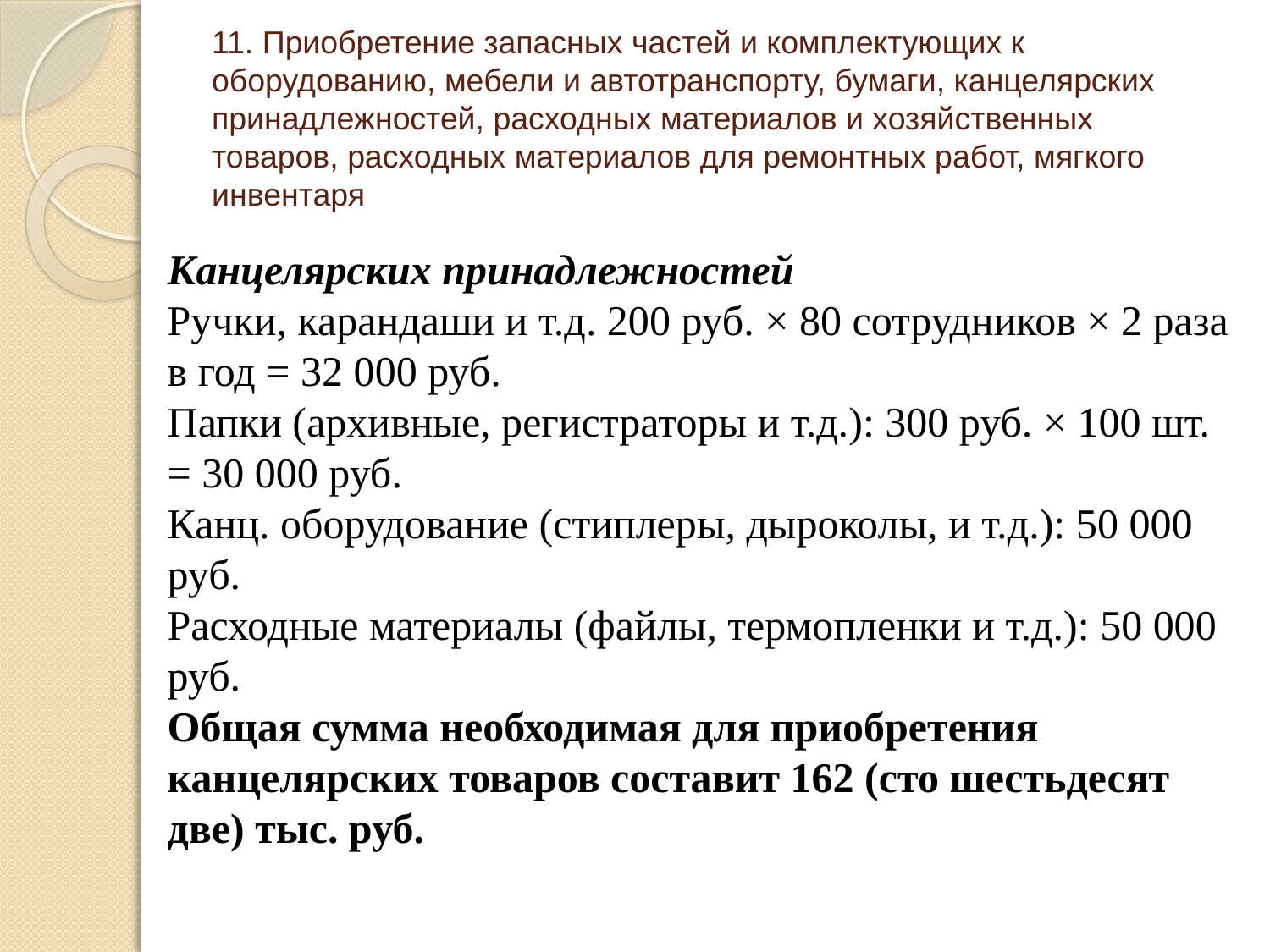

# 11. Приобретение запасных частей и комплектующих к оборудованию, мебели и автотранспорту, бумаги, канцелярских принадлежностей, расходных материалов и хозяйственных товаров, расходных материалов для ремонтных работ, мягкого инвентаря
Канцелярских принадлежностей
Ручки, карандаши и т.д. 200 руб. × 80 сотрудников × 2 раза в год = 32 000 руб.
Папки (архивные, регистраторы и т.д.): 300 руб. × 100 шт. = 30 000 руб.
Канц. оборудование (стиплеры, дыроколы, и т.д.): 50 000 руб.
Расходные материалы (файлы, термопленки и т.д.): 50 000 руб.
Общая сумма необходимая для приобретения канцелярских товаров составит 162 (сто шестьдесят две) тыс. руб.